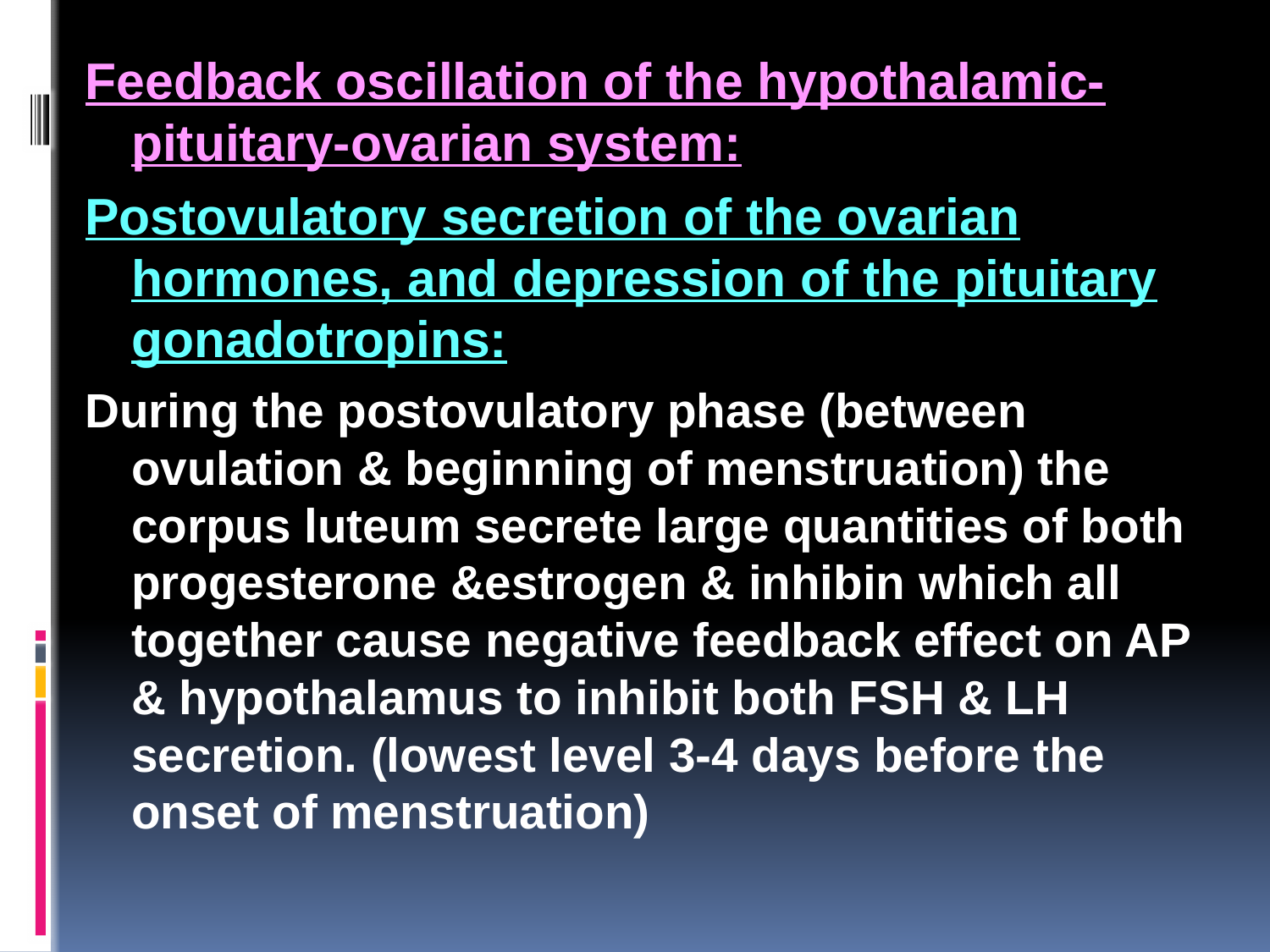

Feedback oscillation of the hypothalamic-pituitary-ovarian system:
Postovulatory secretion of the ovarian hormones, and depression of the pituitary gonadotropins:
During the postovulatory phase (between ovulation & beginning of menstruation) the corpus luteum secrete large quantities of both progesterone &estrogen & inhibin which all together cause negative feedback effect on AP & hypothalamus to inhibit both FSH & LH secretion. (lowest level 3-4 days before the onset of menstruation)